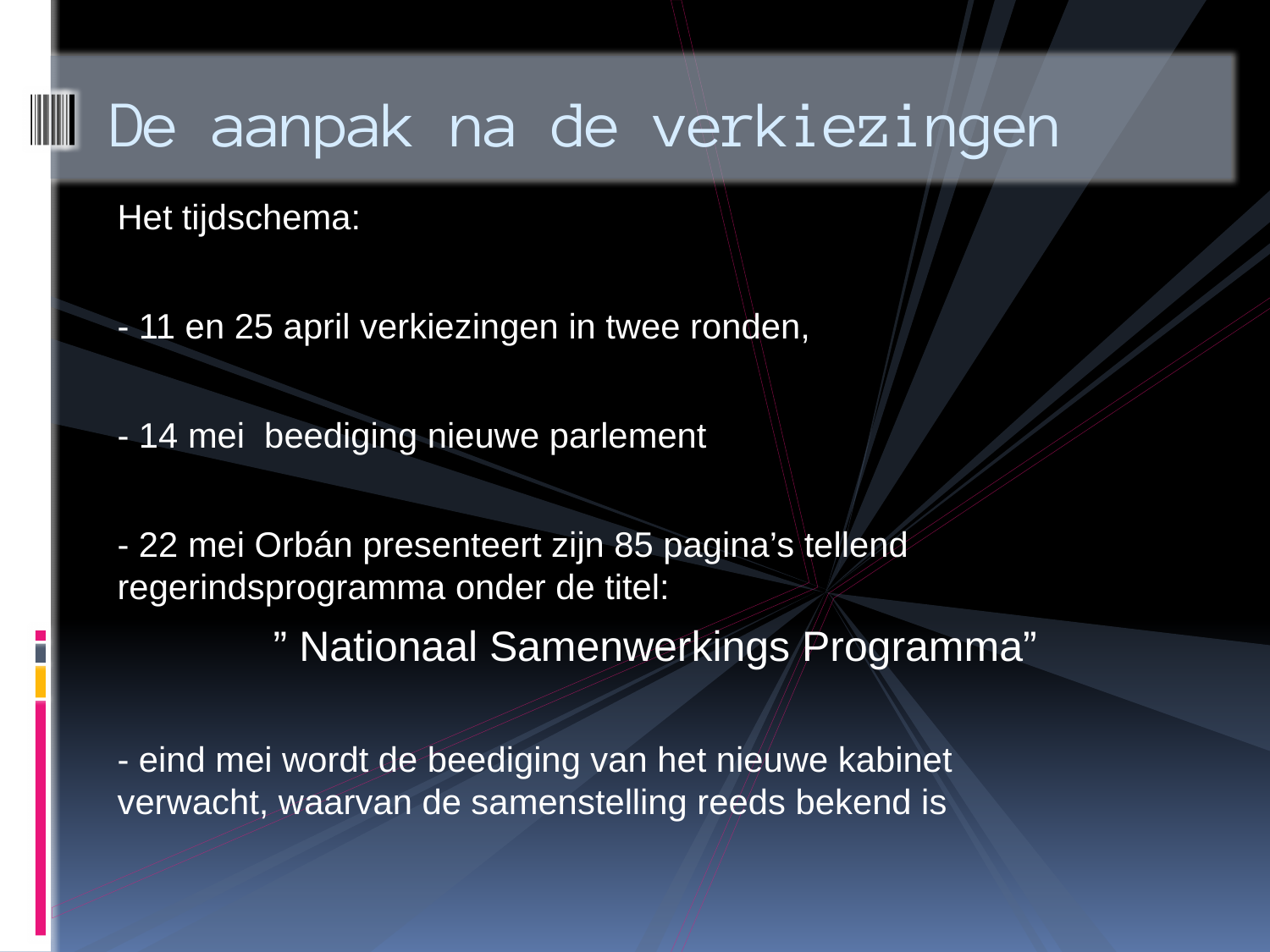

# De aanpak na de verkiezingen
Het tijdschema:

- 11 en 25 april verkiezingen in twee ronden,

- 14 mei  beediging nieuwe parlement

- 22 mei Orbán presenteert zijn 85 pagina’s tellend   regerindsprogramma onder de titel:
                ” Nationaal Samenwerkings Programma”

- eind mei wordt de beediging van het nieuwe kabinet verwacht, waarvan de samenstelling reeds bekend is